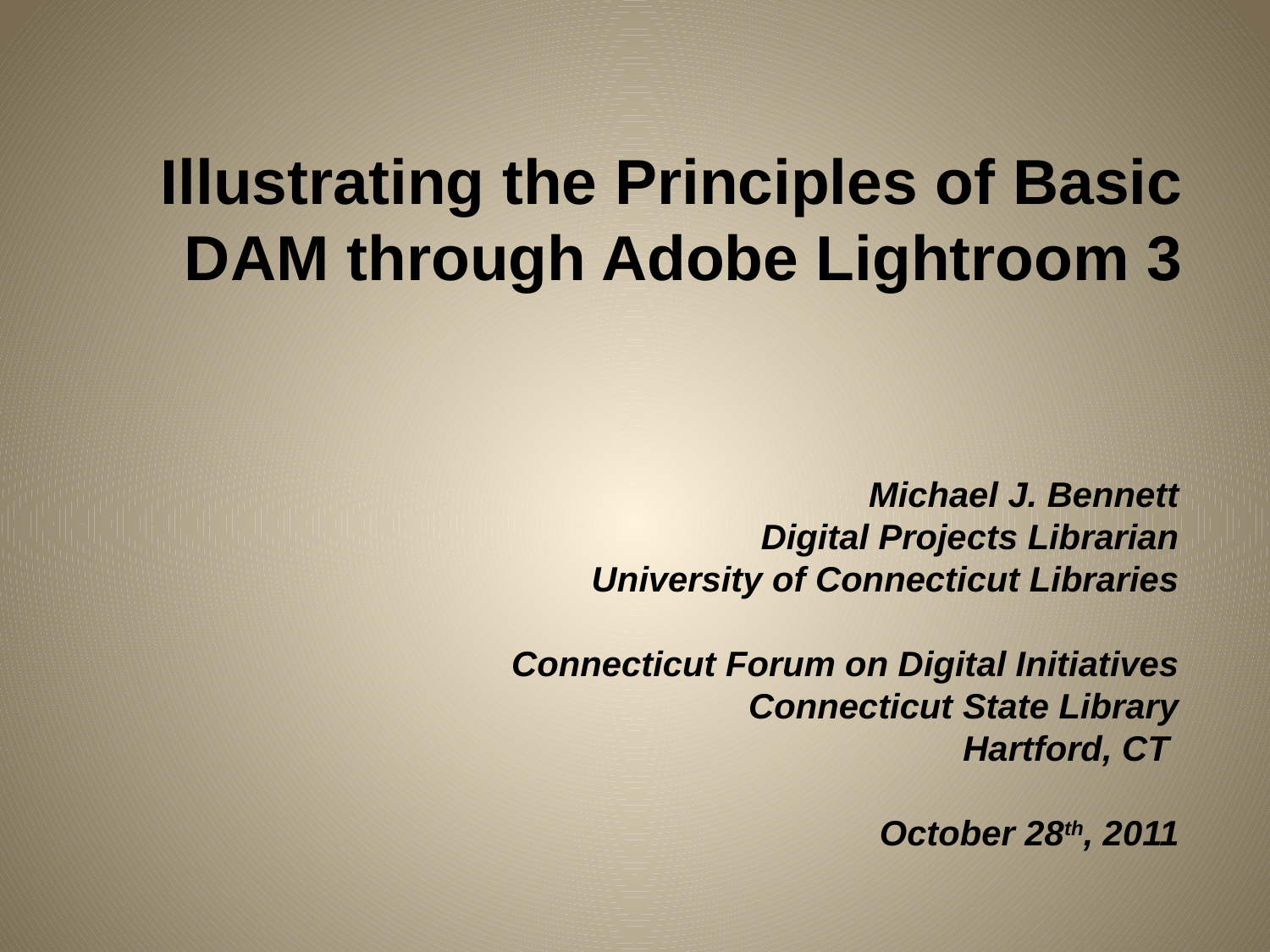

# Illustrating the Principles of Basic DAM through Adobe Lightroom 3
Michael J. Bennett
Digital Projects Librarian
University of Connecticut Libraries

Connecticut Forum on Digital Initiatives
Connecticut State Library
Hartford, CT

October 28th, 2011